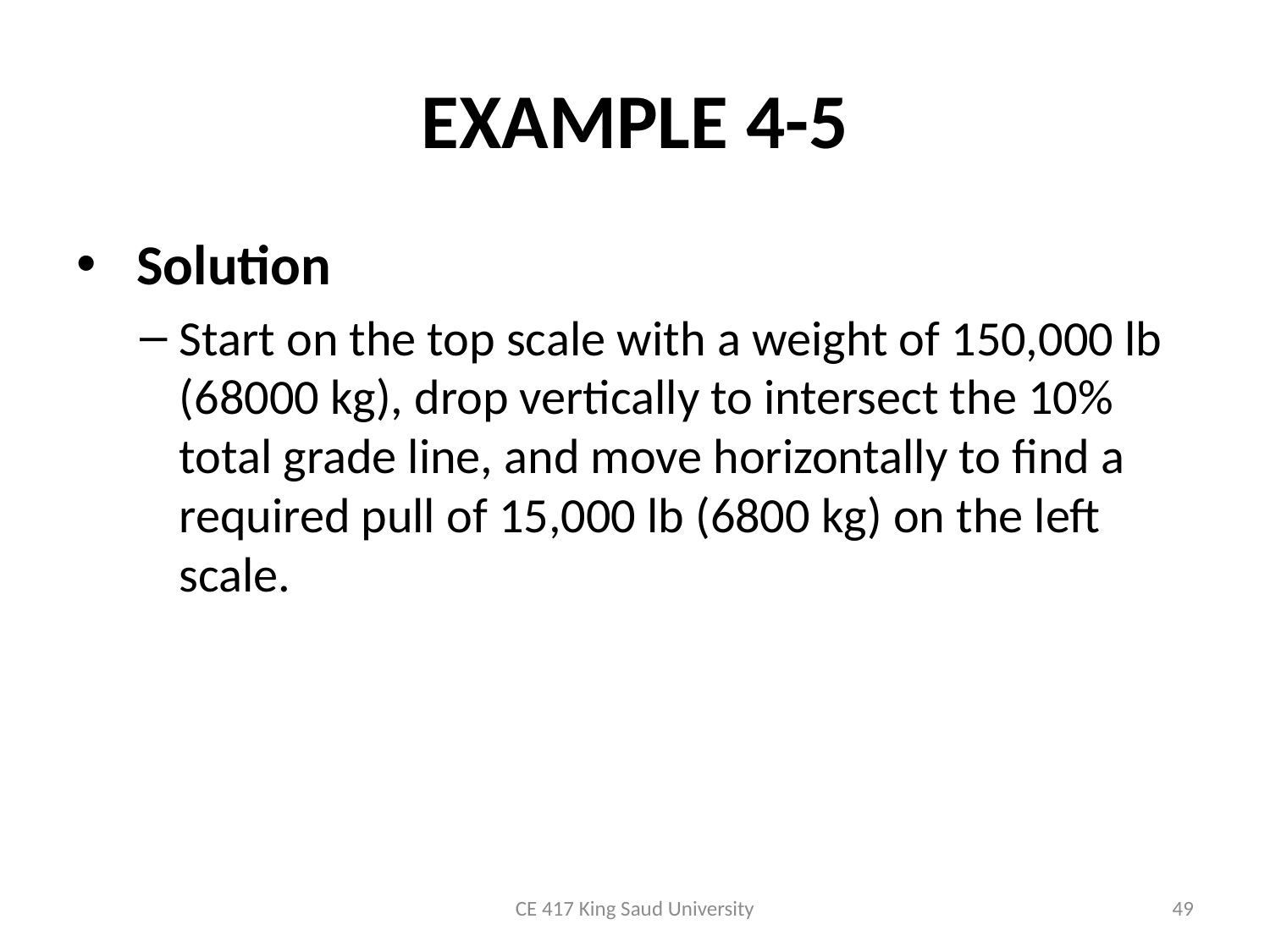

# EXAMPLE 4-5
 Solution
Start on the top scale with a weight of 150,000 lb (68000 kg), drop vertically to intersect the 10% total grade line, and move horizontally to find a required pull of 15,000 lb (6800 kg) on the left scale.
CE 417 King Saud University
49